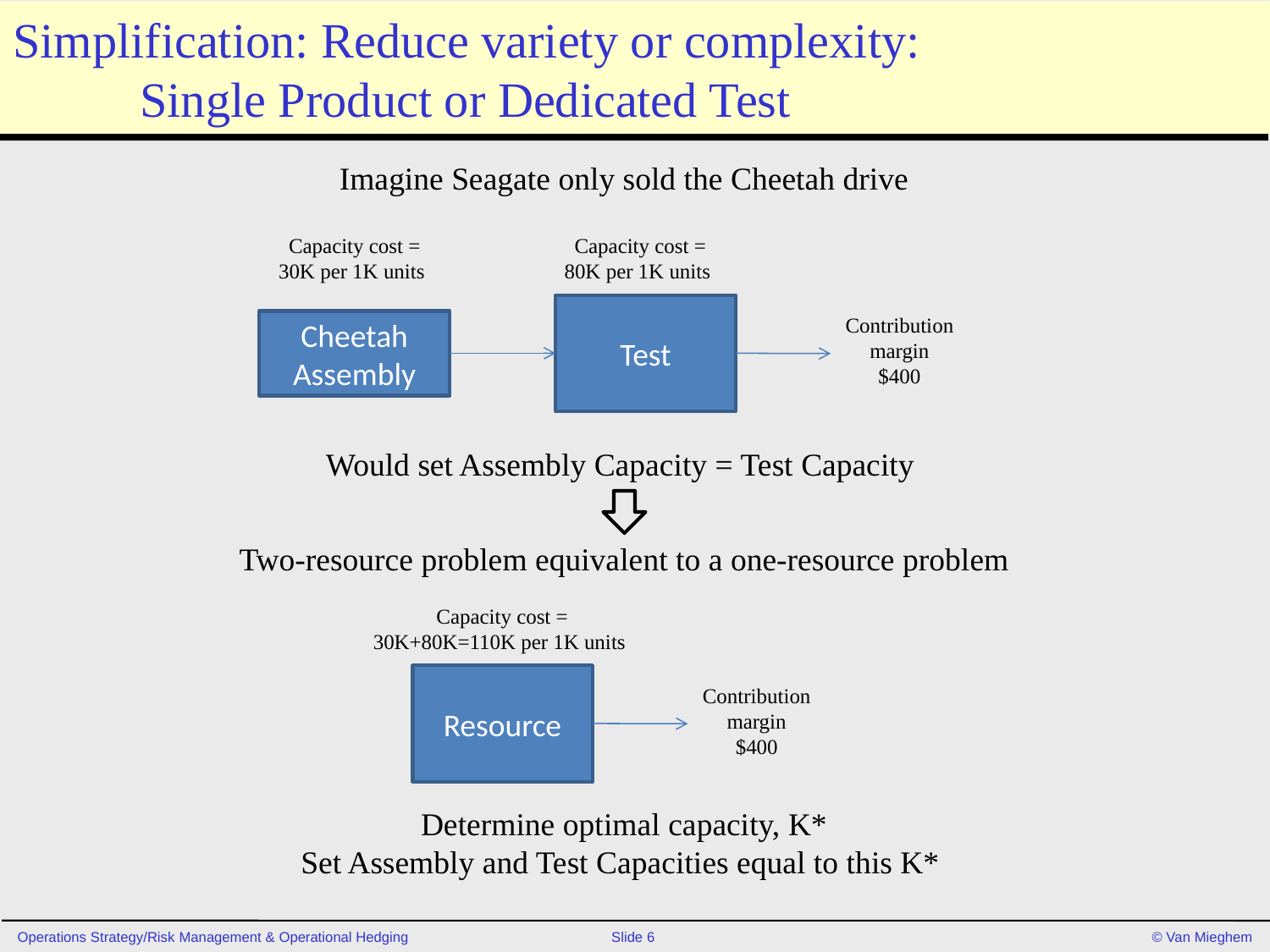

# Simplification: Reduce variety or complexity: Single Product or Dedicated Test
Imagine Seagate only sold the Cheetah drive
Capacity cost = 30K per 1K units
Capacity cost = 80K per 1K units
Test
Contribution margin
$400
Cheetah Assembly
Would set Assembly Capacity = Test Capacity

Two-resource problem equivalent to a one-resource problem
Capacity cost = 30K+80K=110K per 1K units
Resource
Contribution margin
$400
Determine optimal capacity, K*
Set Assembly and Test Capacities equal to this K*